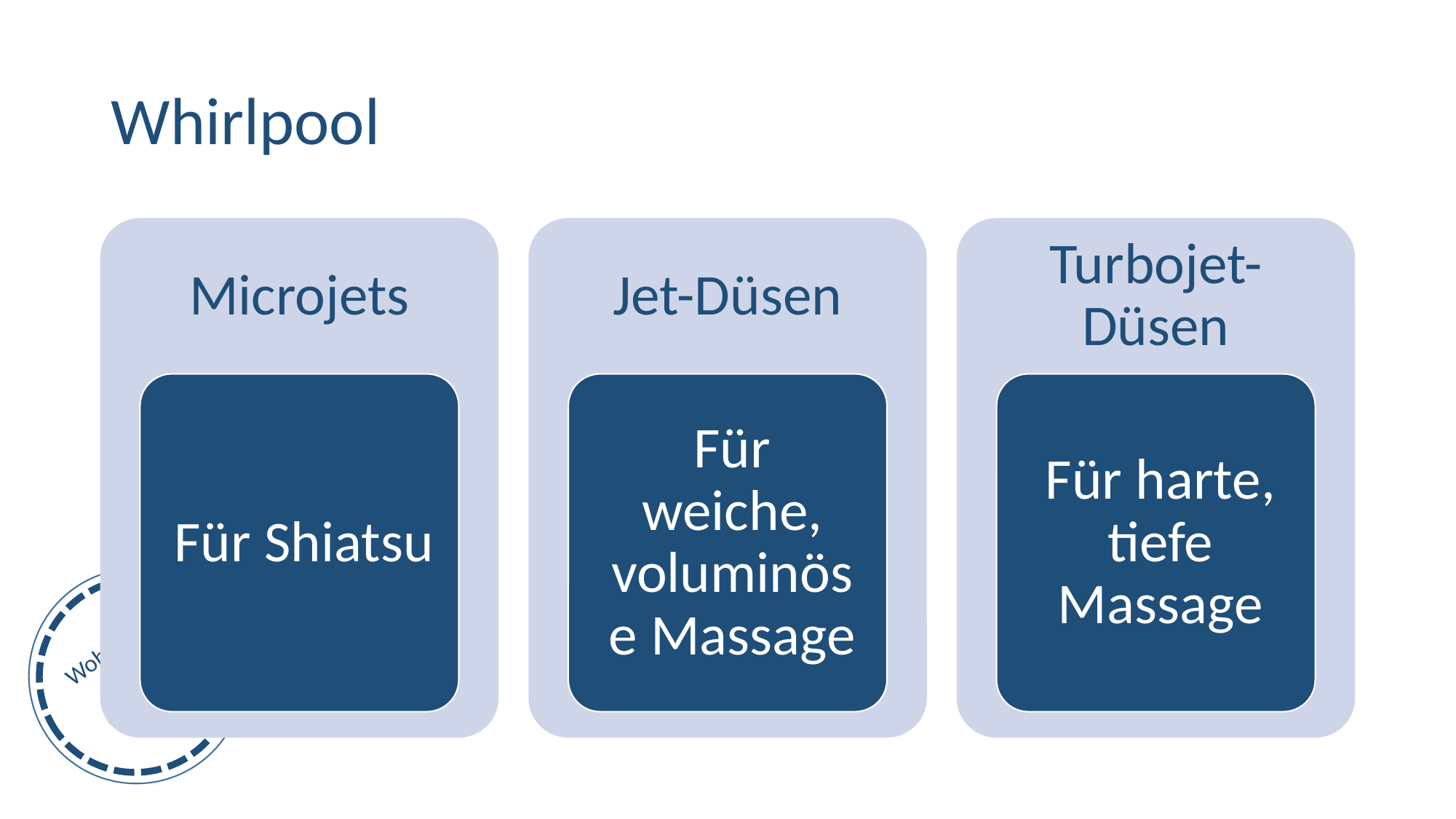

# Whirlpool
Microjets
Für Shiatsu
Jet-Düsen
Für weiche, voluminöse Massage
Turbojet-Düsen
Für harte, tiefe Massage
Zireg Ziswiler GmbH